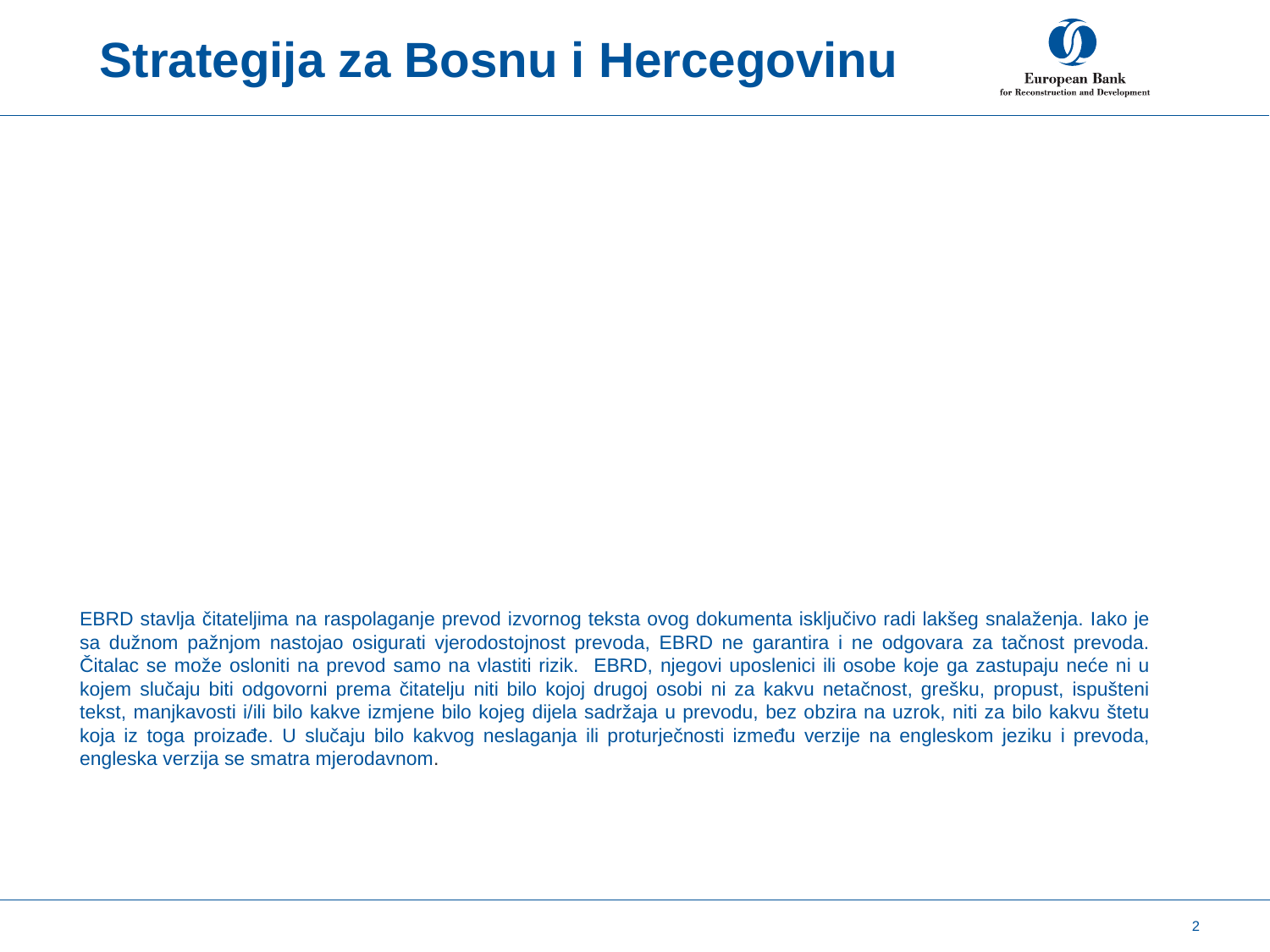

# Strategija za Bosnu i Hercegovinu
EBRD stavlja čitateljima na raspolaganje prevod izvornog teksta ovog dokumenta isključivo radi lakšeg snalaženja. Iako je sa dužnom pažnjom nastojao osigurati vjerodostojnost prevoda, EBRD ne garantira i ne odgovara za tačnost prevoda. Čitalac se može osloniti na prevod samo na vlastiti rizik.  EBRD, njegovi uposlenici ili osobe koje ga zastupaju neće ni u kojem slučaju biti odgovorni prema čitatelju niti bilo kojoj drugoj osobi ni za kakvu netačnost, grešku, propust, ispušteni tekst, manjkavosti i/ili bilo kakve izmjene bilo kojeg dijela sadržaja u prevodu, bez obzira na uzrok, niti za bilo kakvu štetu koja iz toga proizađe. U slučaju bilo kakvog neslaganja ili proturječnosti između verzije na engleskom jeziku i prevoda, engleska verzija se smatra mjerodavnom.

2